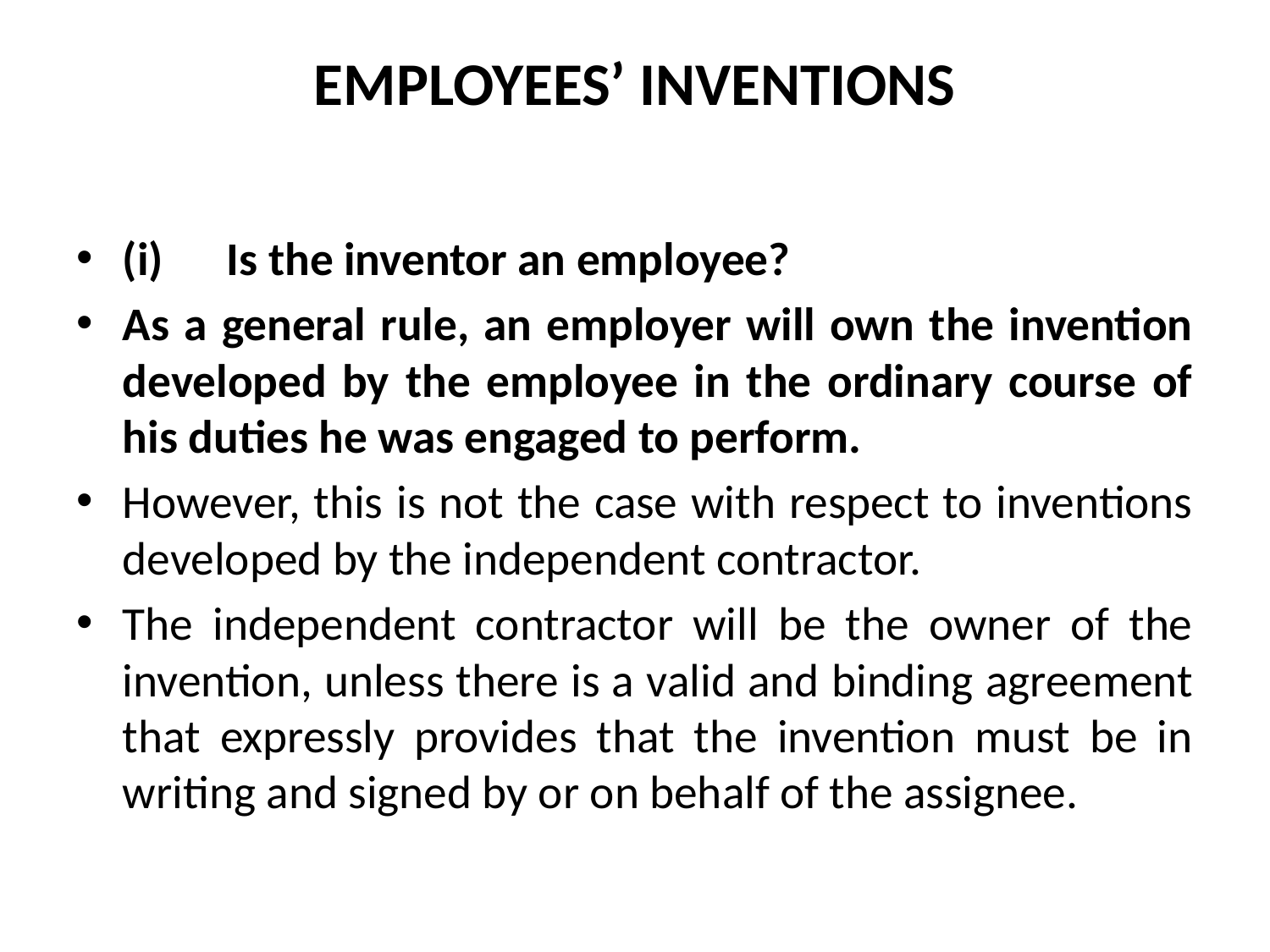

# EMPLOYEES’ INVENTIONS
(i)      Is the inventor an employee?
As a general rule, an employer will own the invention developed by the employee in the ordinary course of his duties he was engaged to perform.
However, this is not the case with respect to inventions developed by the independent contractor.
The independent contractor will be the owner of the invention, unless there is a valid and binding agreement that expressly provides that the invention must be in writing and signed by or on behalf of the assignee.